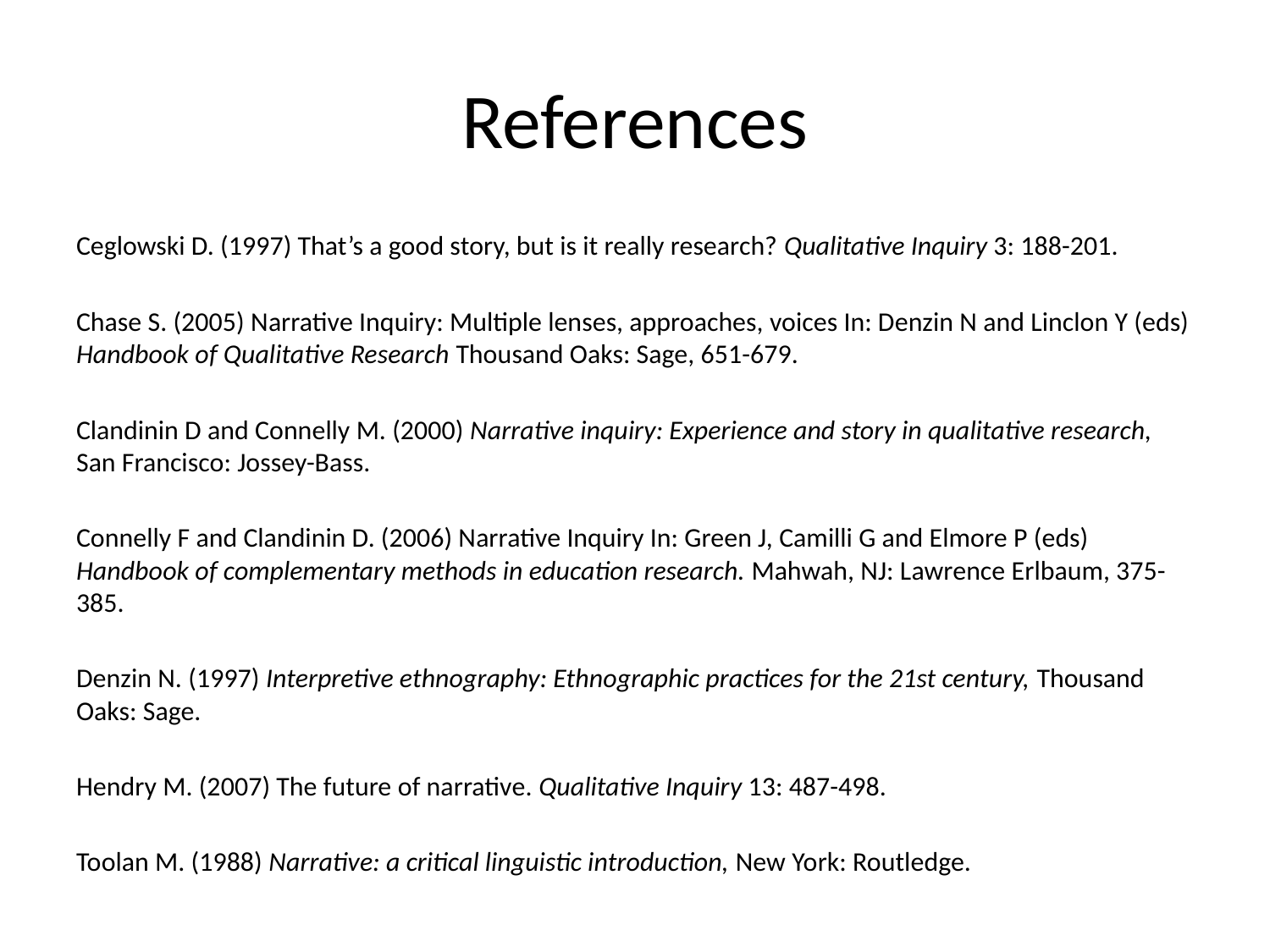

# References
Ceglowski D. (1997) That’s a good story, but is it really research? Qualitative Inquiry 3: 188-201.

Chase S. (2005) Narrative Inquiry: Multiple lenses, approaches, voices In: Denzin N and Linclon Y (eds) Handbook of Qualitative Research Thousand Oaks: Sage, 651-679.

Clandinin D and Connelly M. (2000) Narrative inquiry: Experience and story in qualitative research, San Francisco: Jossey-Bass.

Connelly F and Clandinin D. (2006) Narrative Inquiry In: Green J, Camilli G and Elmore P (eds) Handbook of complementary methods in education research. Mahwah, NJ: Lawrence Erlbaum, 375-385.

Denzin N. (1997) Interpretive ethnography: Ethnographic practices for the 21st century, Thousand Oaks: Sage.

Hendry M. (2007) The future of narrative. Qualitative Inquiry 13: 487-498.

Toolan M. (1988) Narrative: a critical linguistic introduction, New York: Routledge.